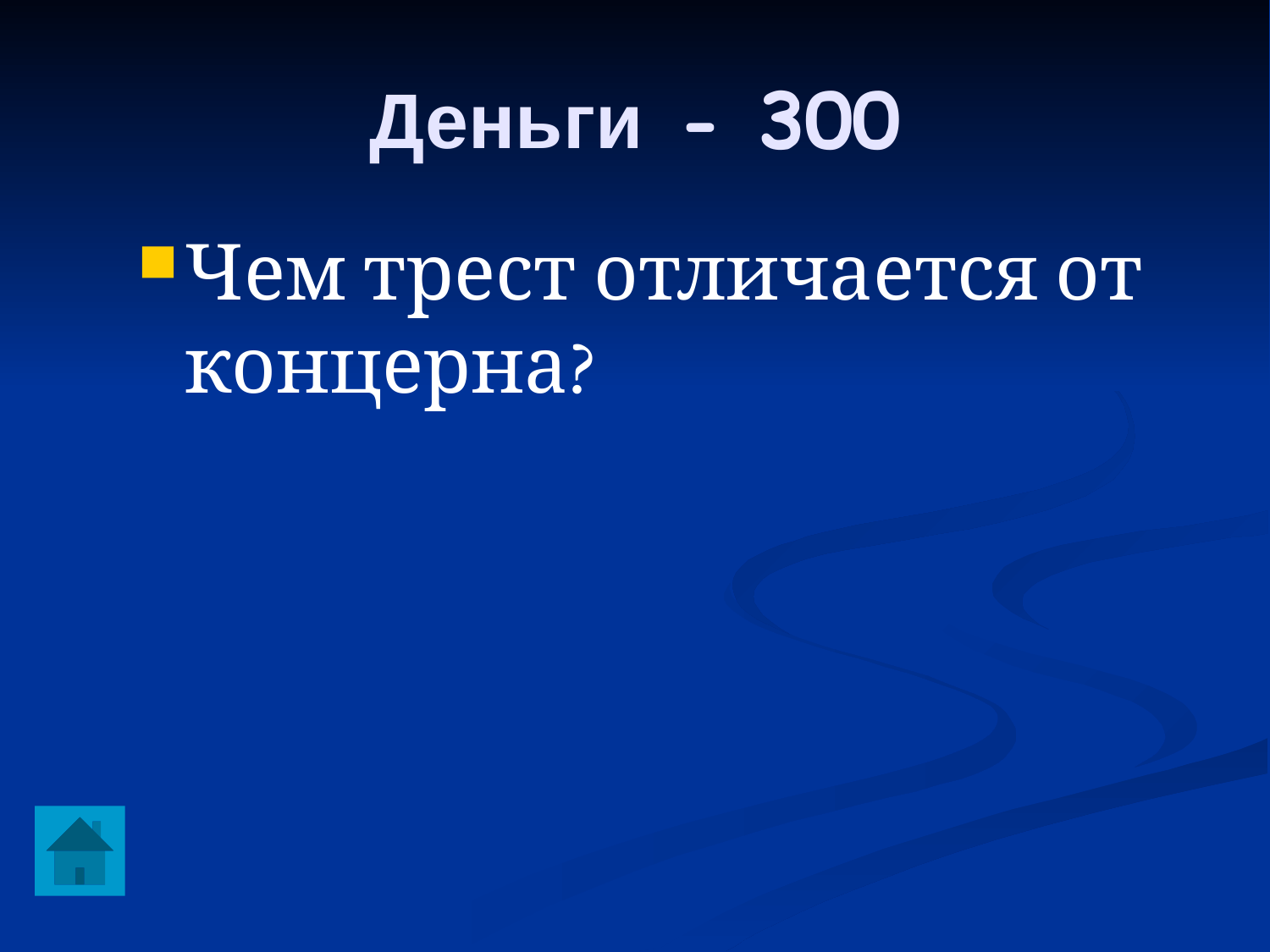

Деньги - 300
Чем трест отличается от концерна?